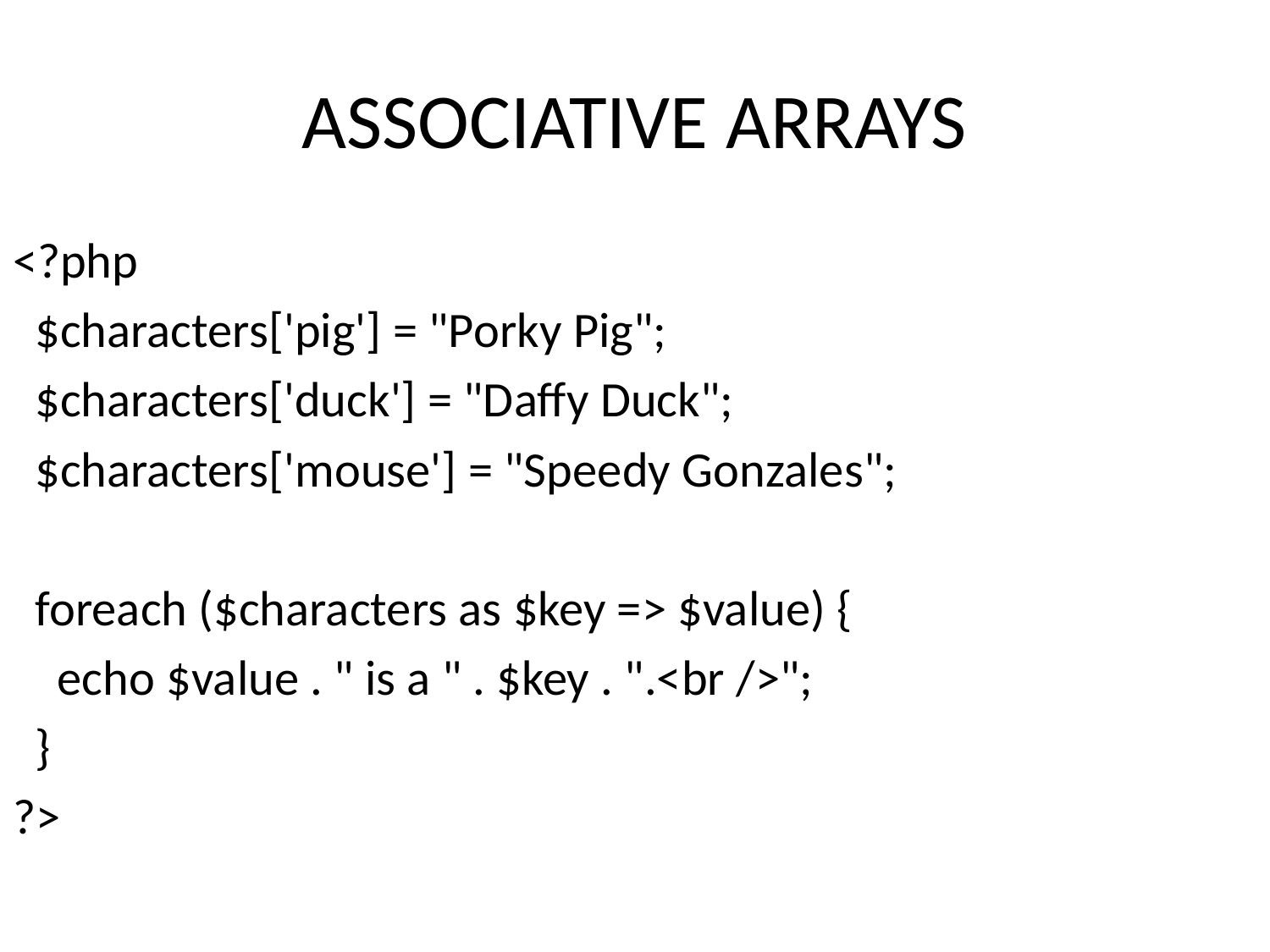

# ASSOCIATIVE ARRAYS
<?php
  $characters['pig'] = "Porky Pig";
  $characters['duck'] = "Daffy Duck";
  $characters['mouse'] = "Speedy Gonzales";

  foreach ($characters as $key => $value) {
    echo $value . " is a " . $key . ".<br />";
  }
?>